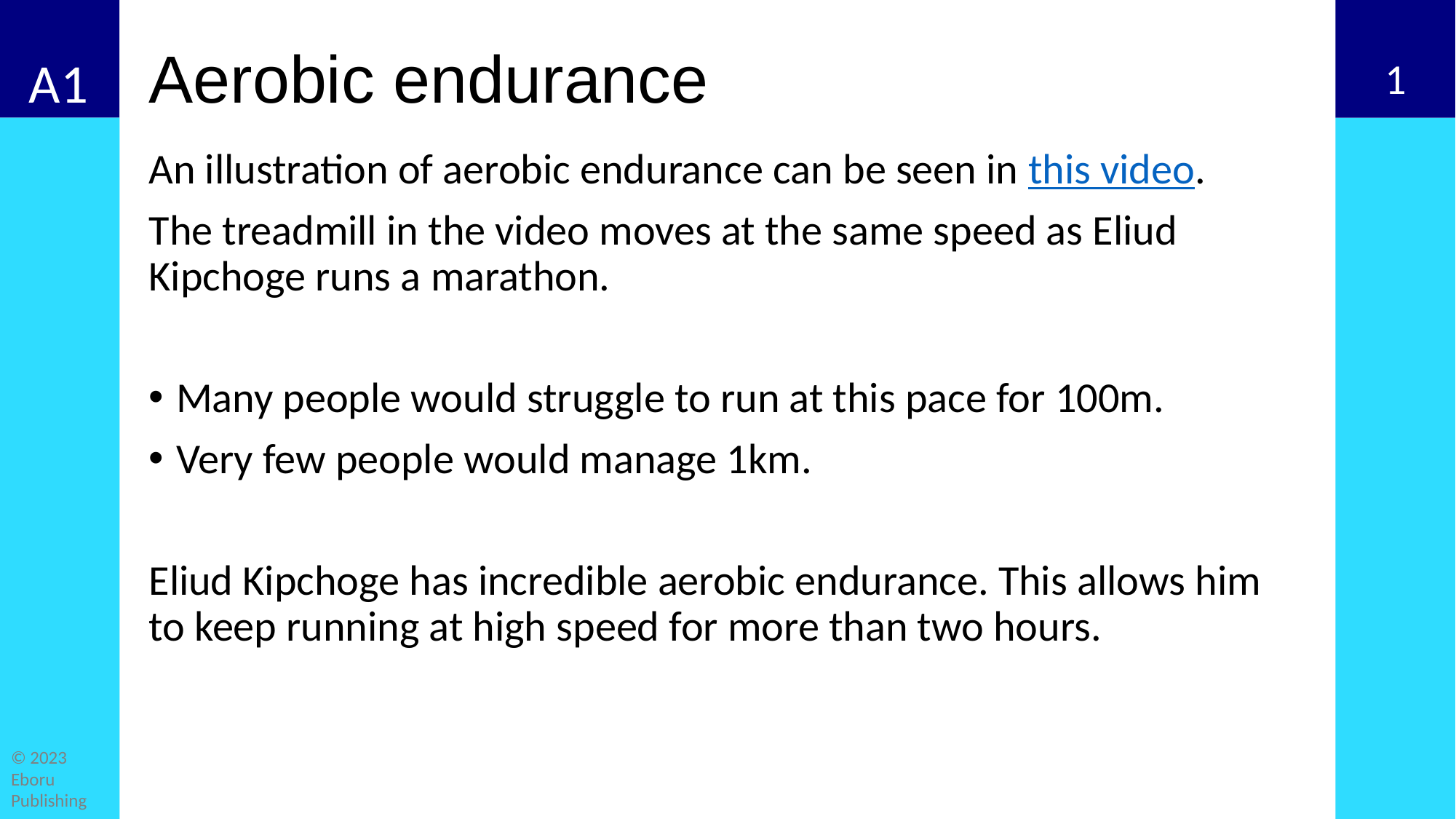

# Aerobic endurance
1
An illustration of aerobic endurance can be seen in this video.
The treadmill in the video moves at the same speed as Eliud Kipchoge runs a marathon.

Many people would struggle to run at this pace for 100m.
Very few people would manage 1km.

Eliud Kipchoge has incredible aerobic endurance. This allows him to keep running at high speed for more than two hours.
© 2023 Eboru Publishing